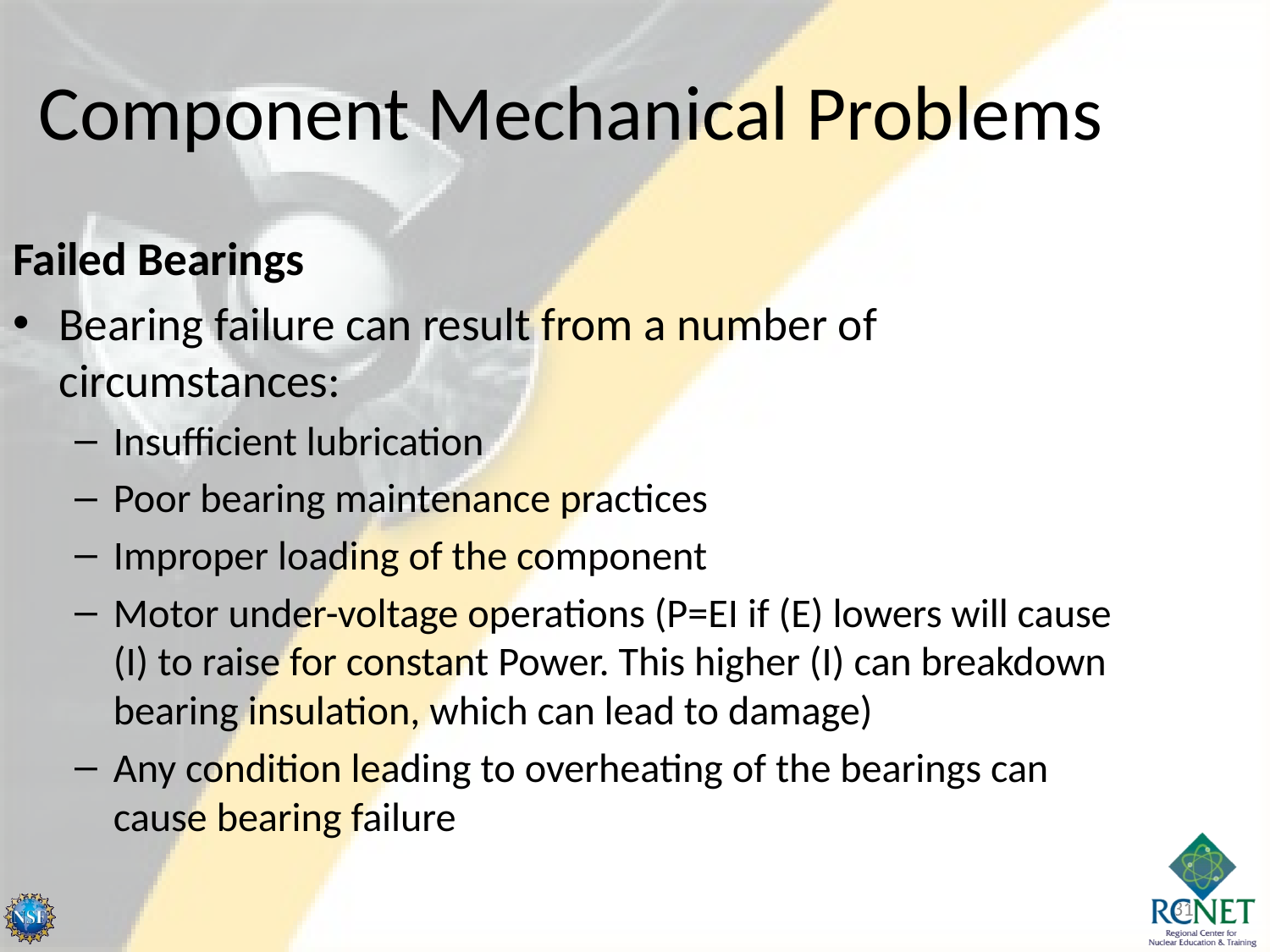

Component Mechanical Problems
Failed Bearings
Bearing failure can result from a number of circumstances:
Insufficient lubrication
Poor bearing maintenance practices
Improper loading of the component
Motor under-voltage operations (P=EI if (E) lowers will cause (I) to raise for constant Power. This higher (I) can breakdown bearing insulation, which can lead to damage)
Any condition leading to overheating of the bearings can cause bearing failure
31